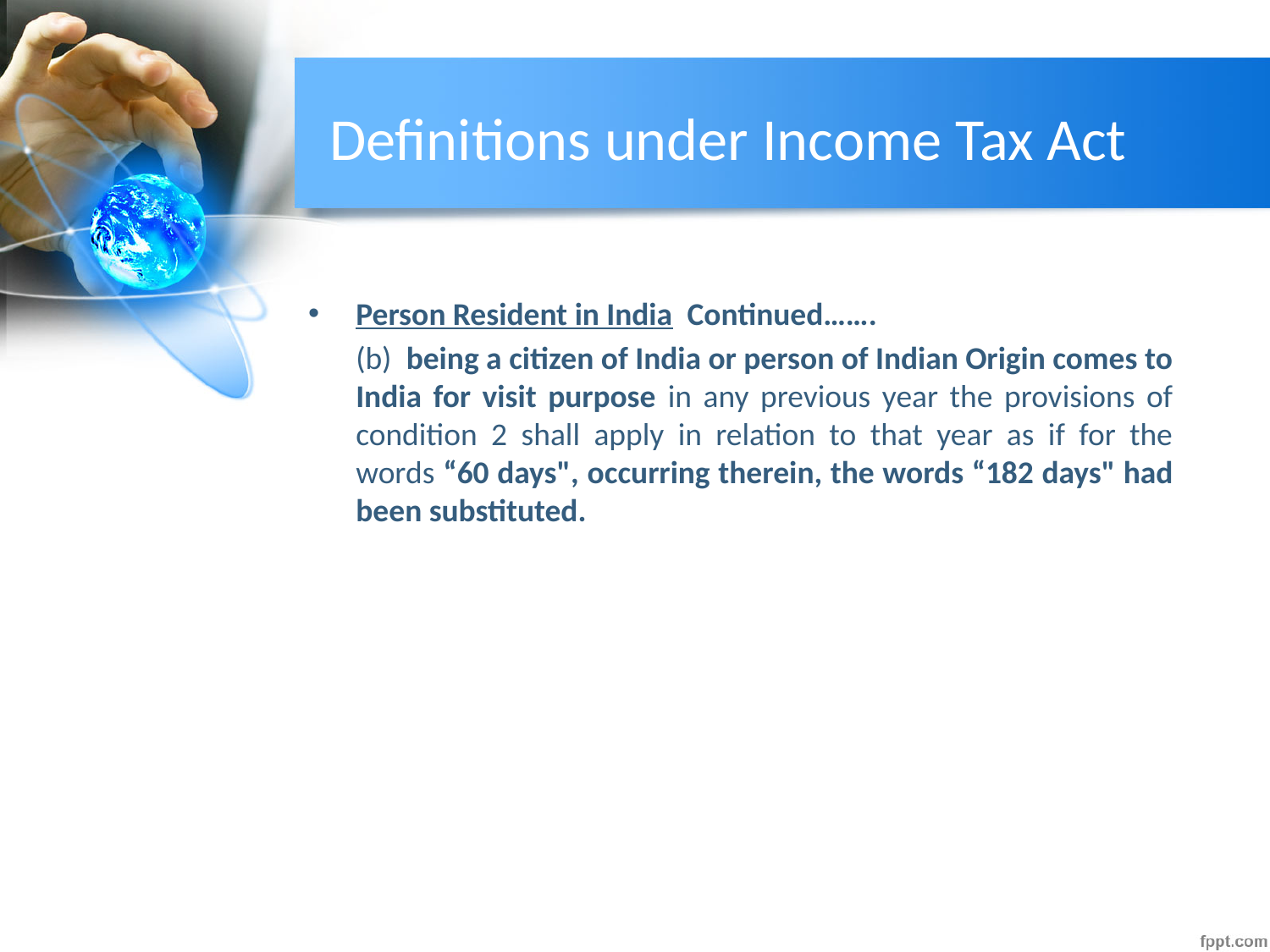

# Definitions under Income Tax Act

Person Resident in India  Continued…….
	(b)  being a citizen of India or person of Indian Origin comes to India for visit purpose in any previous year the provisions of condition 2 shall apply in relation to that year as if for the words “60 days", occurring therein, the words “182 days" had been substituted.